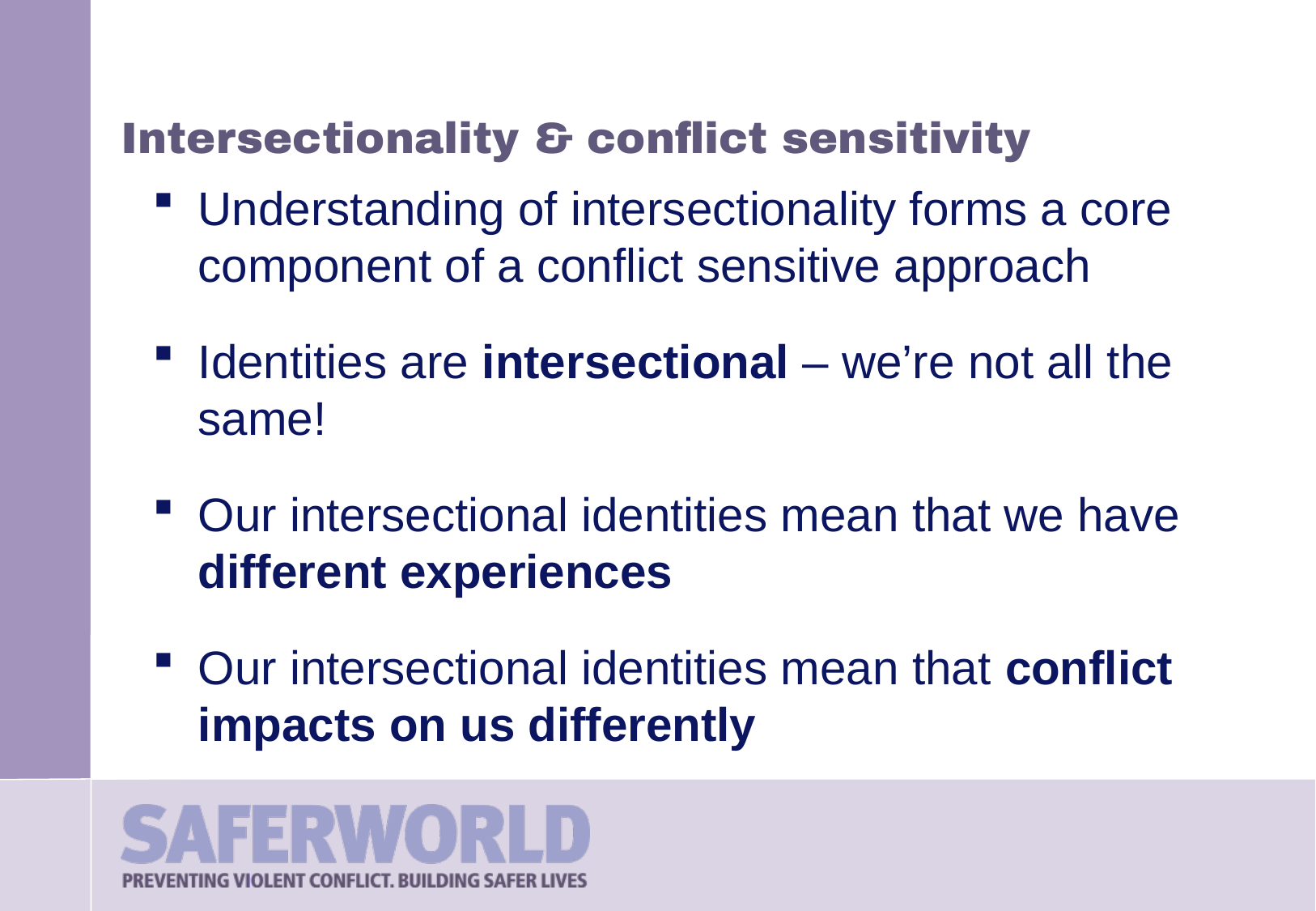

# Intersectionality & conflict sensitivity
Understanding of intersectionality forms a core component of a conflict sensitive approach
Identities are intersectional – we’re not all the same!
Our intersectional identities mean that we have different experiences
Our intersectional identities mean that conflict impacts on us differently